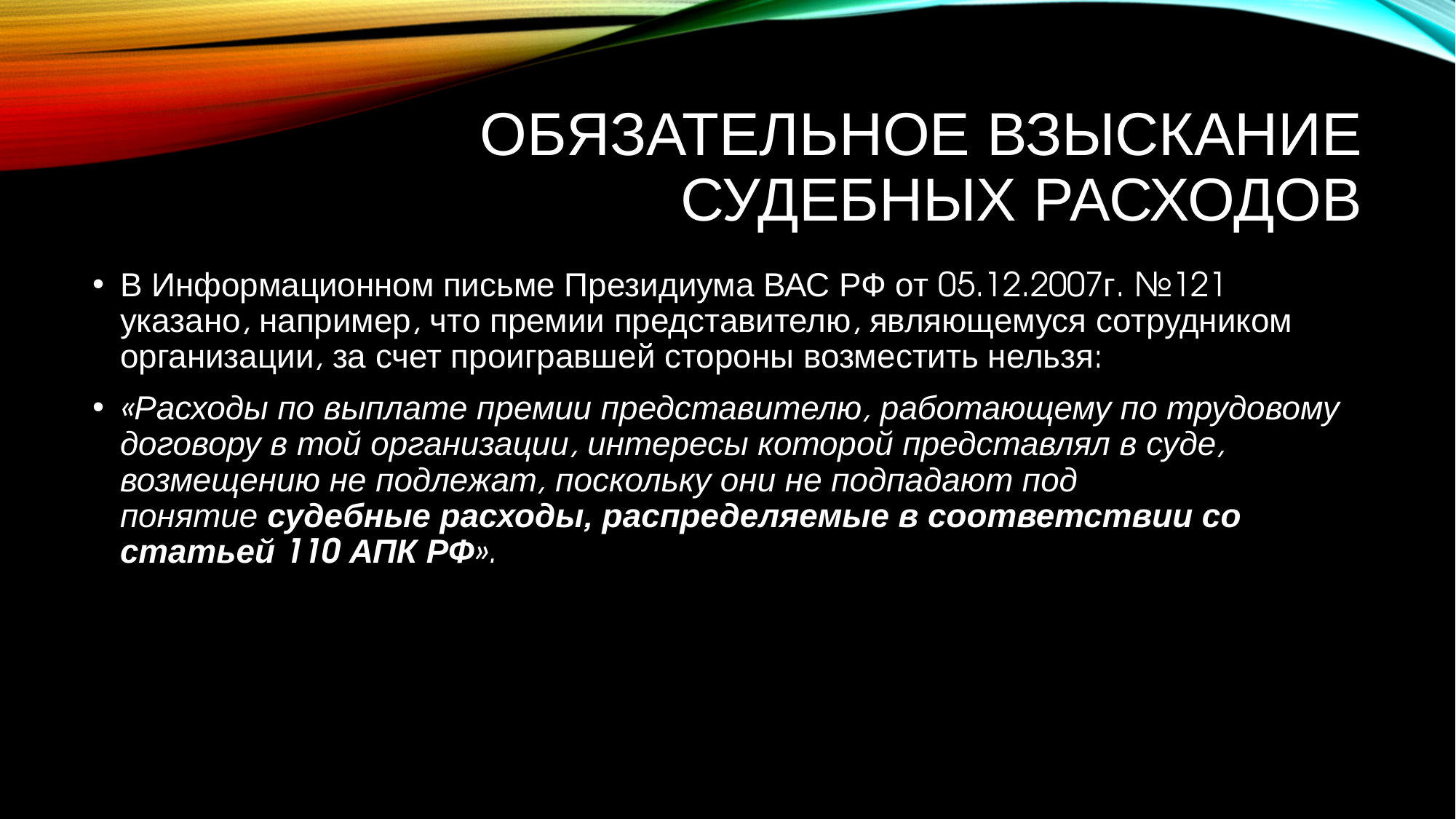

# Обязательное взыскание судебных расходов
В Информационном письме Президиума ВАС РФ от 05.12.2007г. №121 указано, например, что премии представителю, являющемуся сотрудником организации, за счет проигравшей стороны возместить нельзя:
«Расходы по выплате премии представителю, работающему по трудовому договору в той организации, интересы которой представлял в суде, возмещению не подлежат, поскольку они не подпадают под понятие судебные расходы, распределяемые в соответствии со статьей 110 АПК РФ».